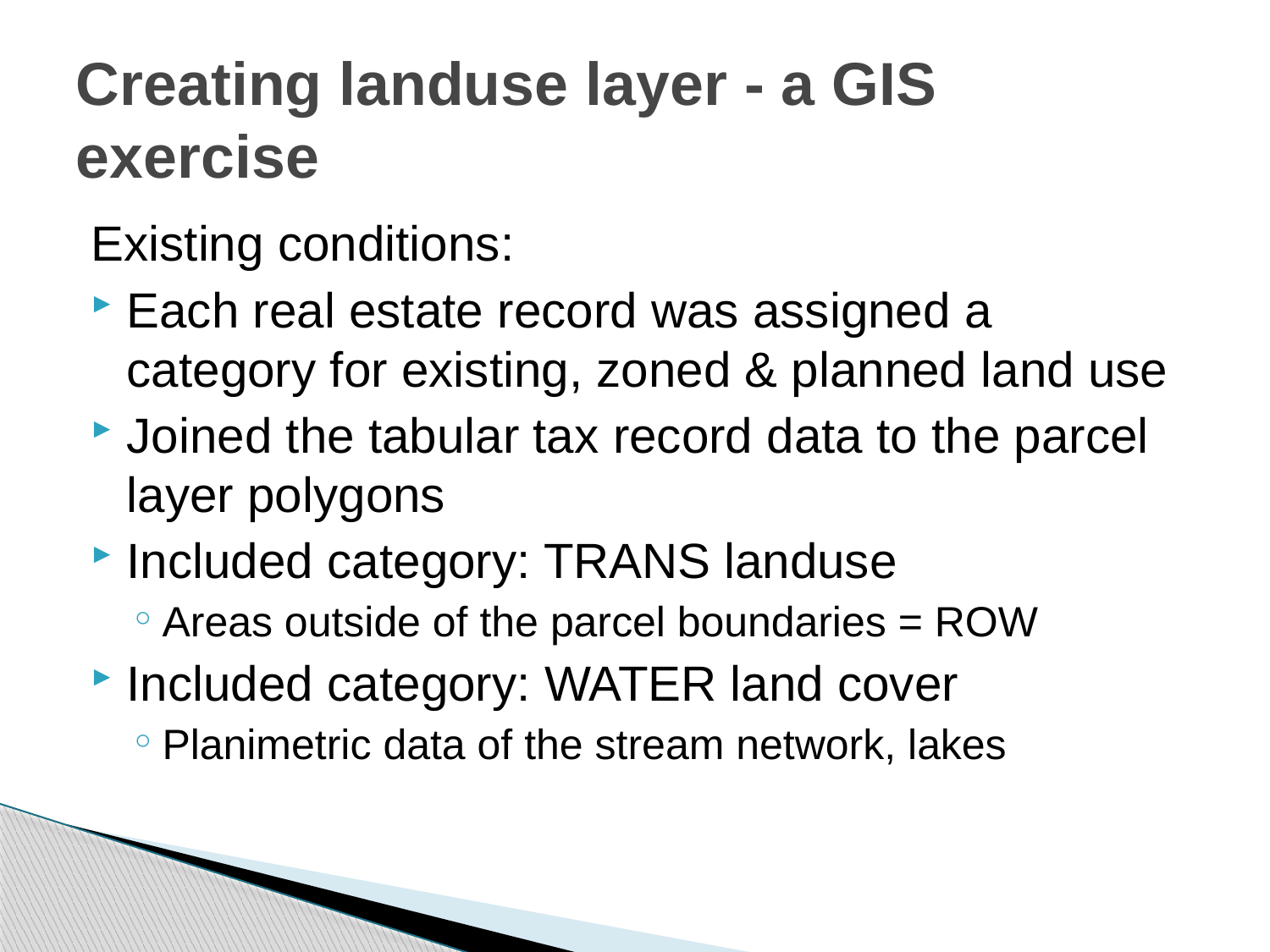

# Creating landuse layer - a GIS exercise
Existing conditions:
Each real estate record was assigned a category for existing, zoned & planned land use
Joined the tabular tax record data to the parcel layer polygons
Included category: TRANS landuse
Areas outside of the parcel boundaries = ROW
Included category: WATER land cover
Planimetric data of the stream network, lakes